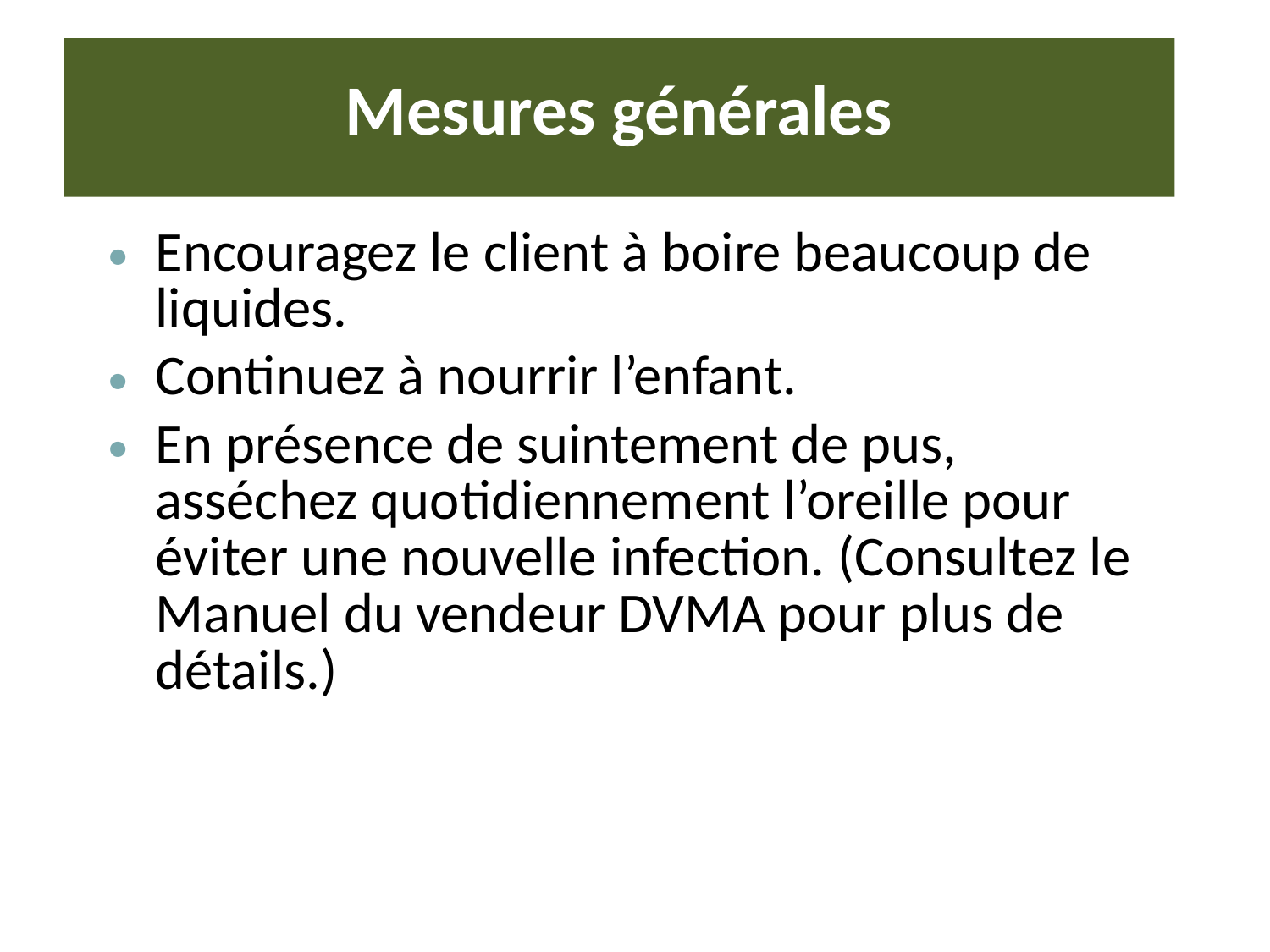

# Mesures générales
Encouragez le client à boire beaucoup de liquides.
Continuez à nourrir l’enfant.
En présence de suintement de pus, asséchez quotidiennement l’oreille pour éviter une nouvelle infection. (Consultez le Manuel du vendeur DVMA pour plus de détails.)